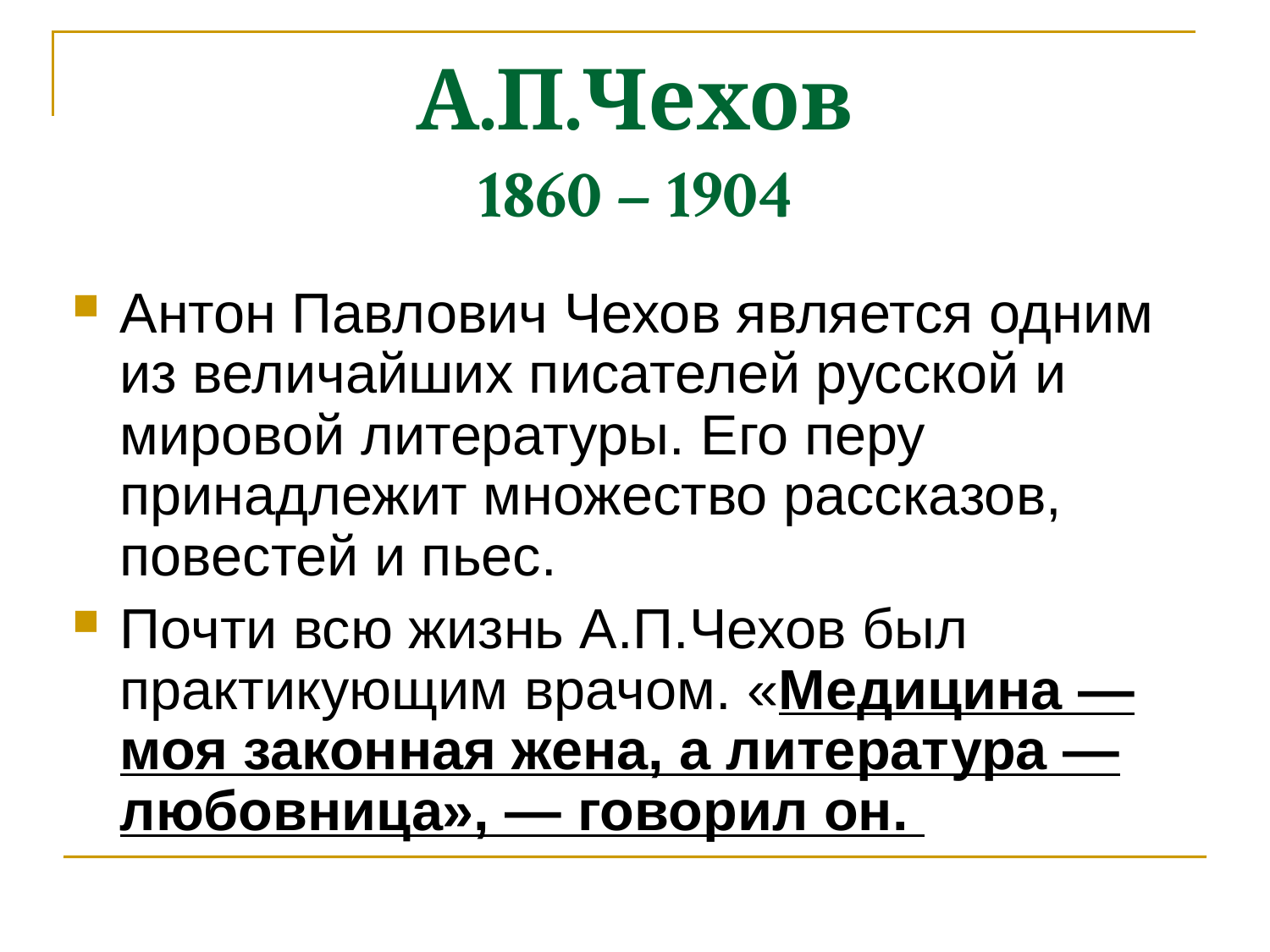

# А.П.Чехов 1860 – 1904
Антон Павлович Чехов является одним из величайших писателей русской и  мировой литературы. Его перу принадлежит множество рассказов, повестей и пьес.
Почти всю жизнь А.П.Чехов был практикующим врачом. «Медицина — моя законная жена, а литература — любовница», — говорил он.